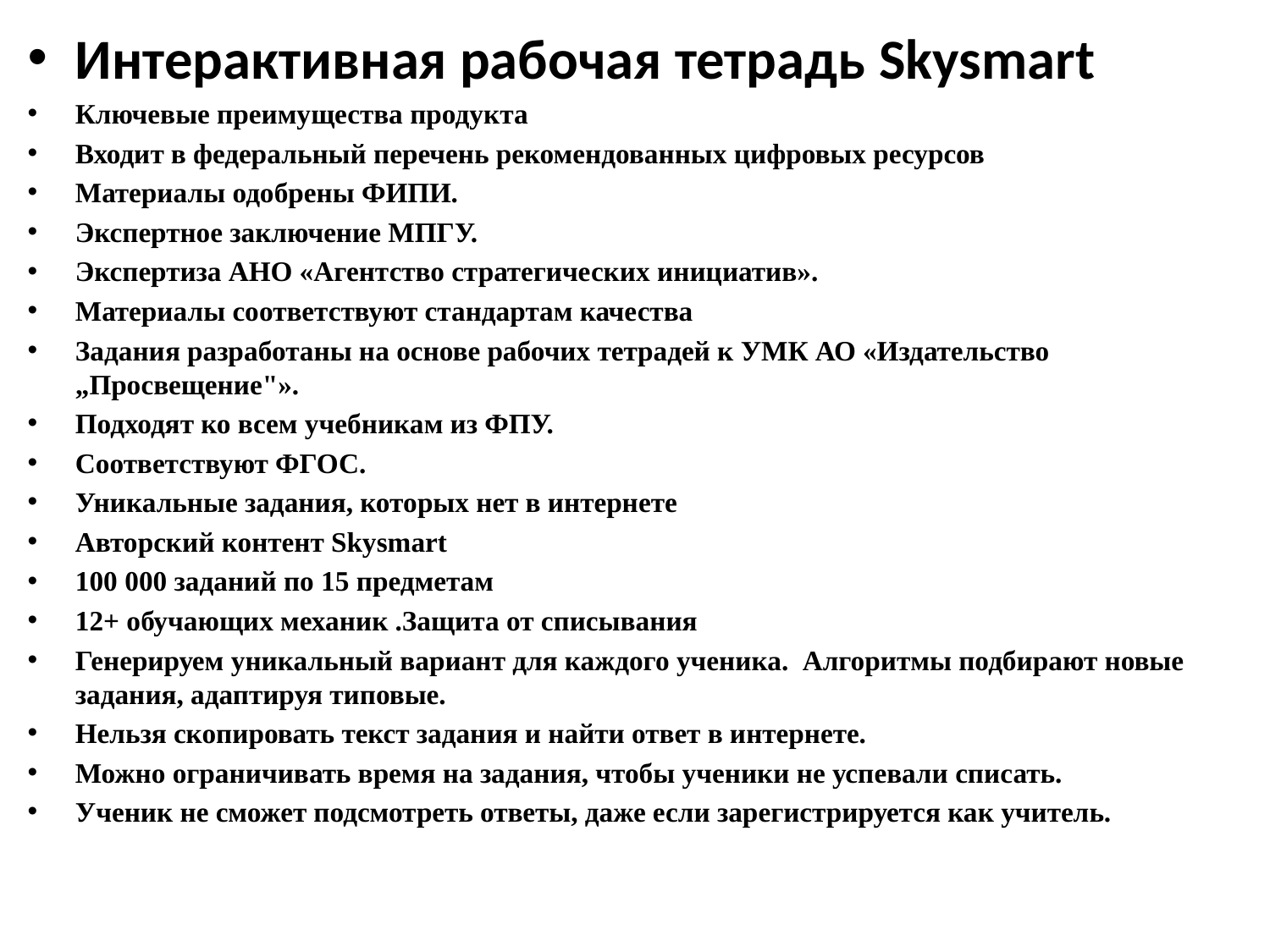

Интерактивная рабочая тетрадь Skysmart
Ключевые преимущества продукта
Входит в федеральный перечень рекомендованных цифровых ресурсов
Материалы одобрены ФИПИ.
Экспертное заключение МПГУ.
Экспертиза АНО «Агентство стратегических инициатив».
Материалы соответствуют стандартам качества
Задания разработаны на основе рабочих тетрадей к УМК АО «Издательство „Просвещение"».
Подходят ко всем учебникам из ФПУ.
Соответствуют ФГОС.
Уникальные задания, которых нет в интернете
Авторский контент Skysmart
100 000 заданий по 15 предметам
12+ обучающих механик .Защита от списывания
Генерируем уникальный вариант для каждого ученика.  Алгоритмы подбирают новые задания, адаптируя типовые.
Нельзя скопировать текст задания и найти ответ в интернете.
Можно ограничивать время на задания, чтобы ученики не успевали списать.
Ученик не сможет подсмотреть ответы, даже если зарегистрируется как учитель.